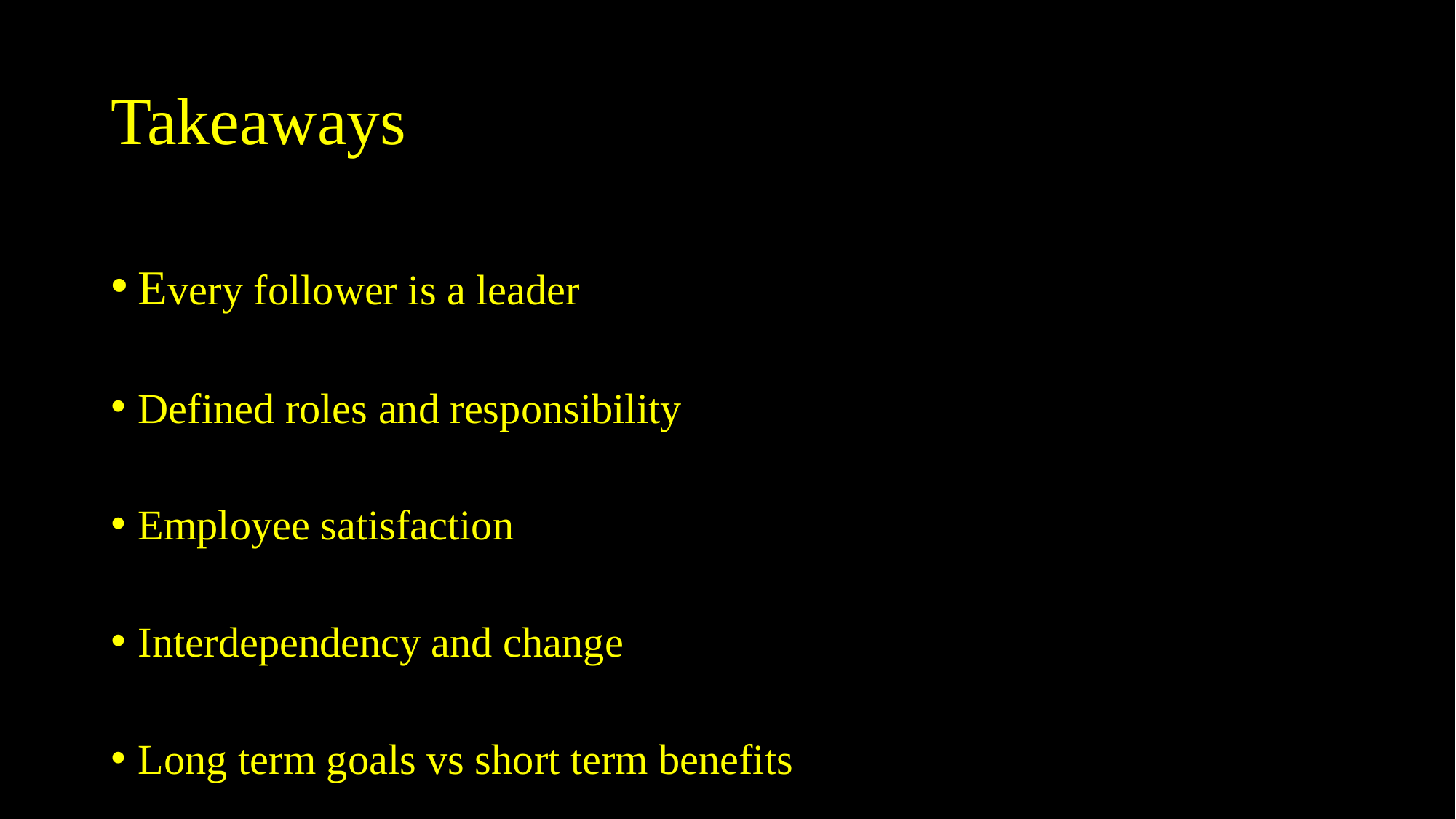

# Takeaways
Every follower is a leader
Defined roles and responsibility
Employee satisfaction
Interdependency and change
Long term goals vs short term benefits